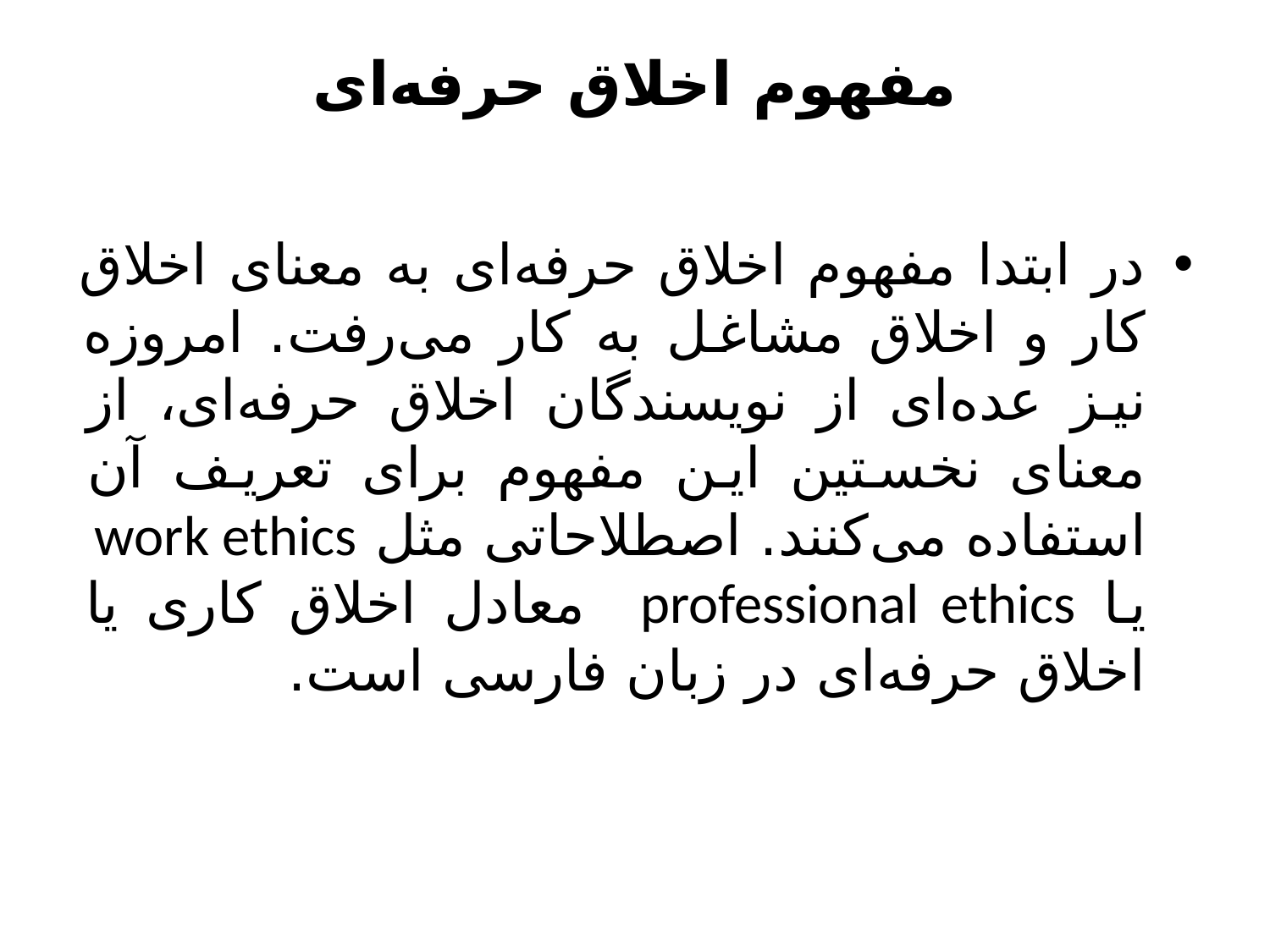

# مفهوم اخلاق حرفه‌ای
در ابتدا مفهوم اخلاق حرفه‌ای به معنای اخلاق کار و اخلاق مشاغل به کار می‌رفت. امروزه نیز عده‌ای از نویسندگان اخلاق حرفه‌ای، از معنای نخستین این مفهوم برای تعریف آن استفاده می‌کنند. اصطلاحاتی مثل work ethics  یا professional ethics  معادل اخلاق کاری یا اخلاق حرفه‌ای در زبان فارسی است.